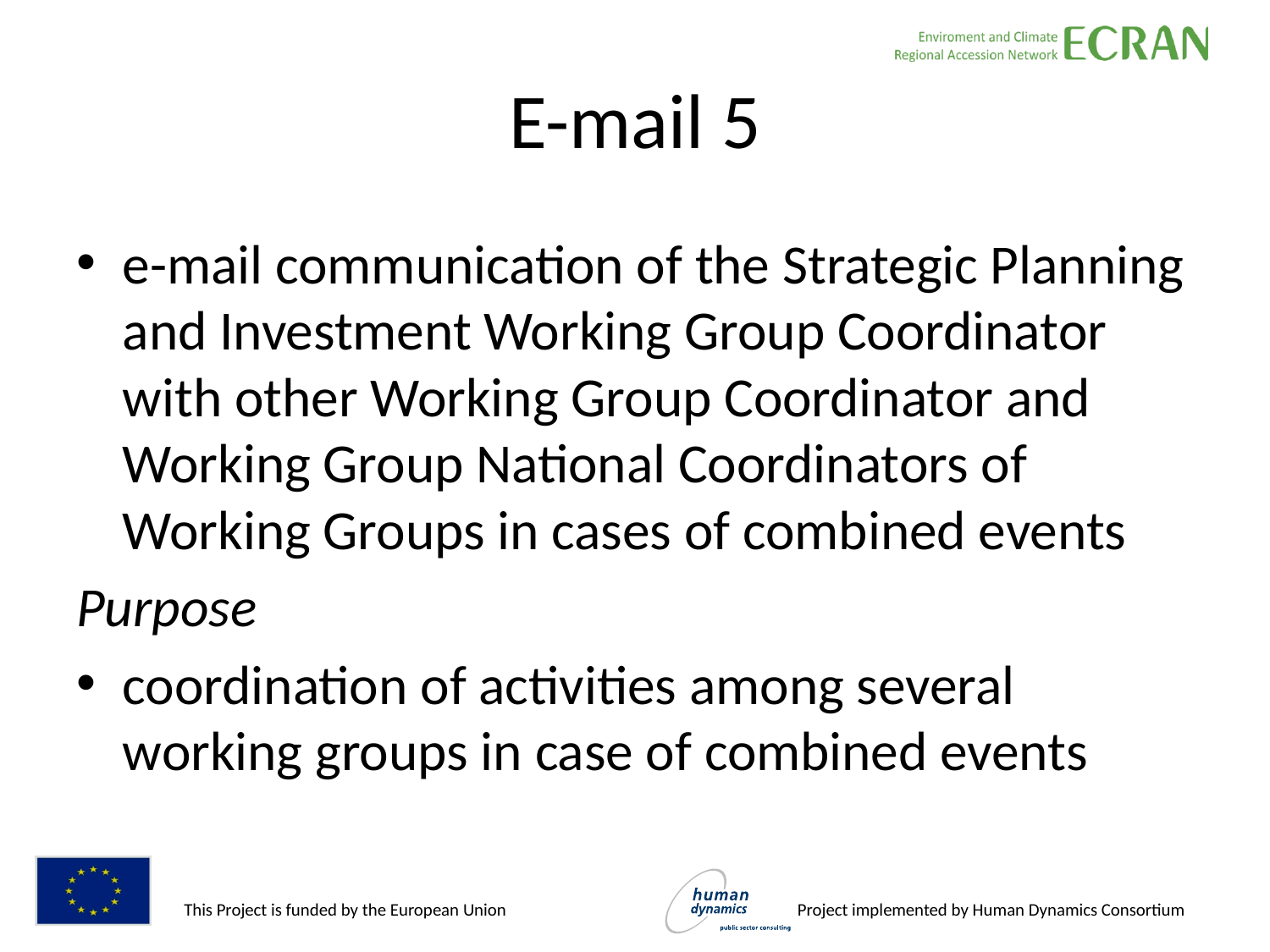

# E-mail 5
e-mail communication of the Strategic Planning and Investment Working Group Coordinator with other Working Group Coordinator and Working Group National Coordinators of Working Groups in cases of combined events
Purpose
coordination of activities among several working groups in case of combined events